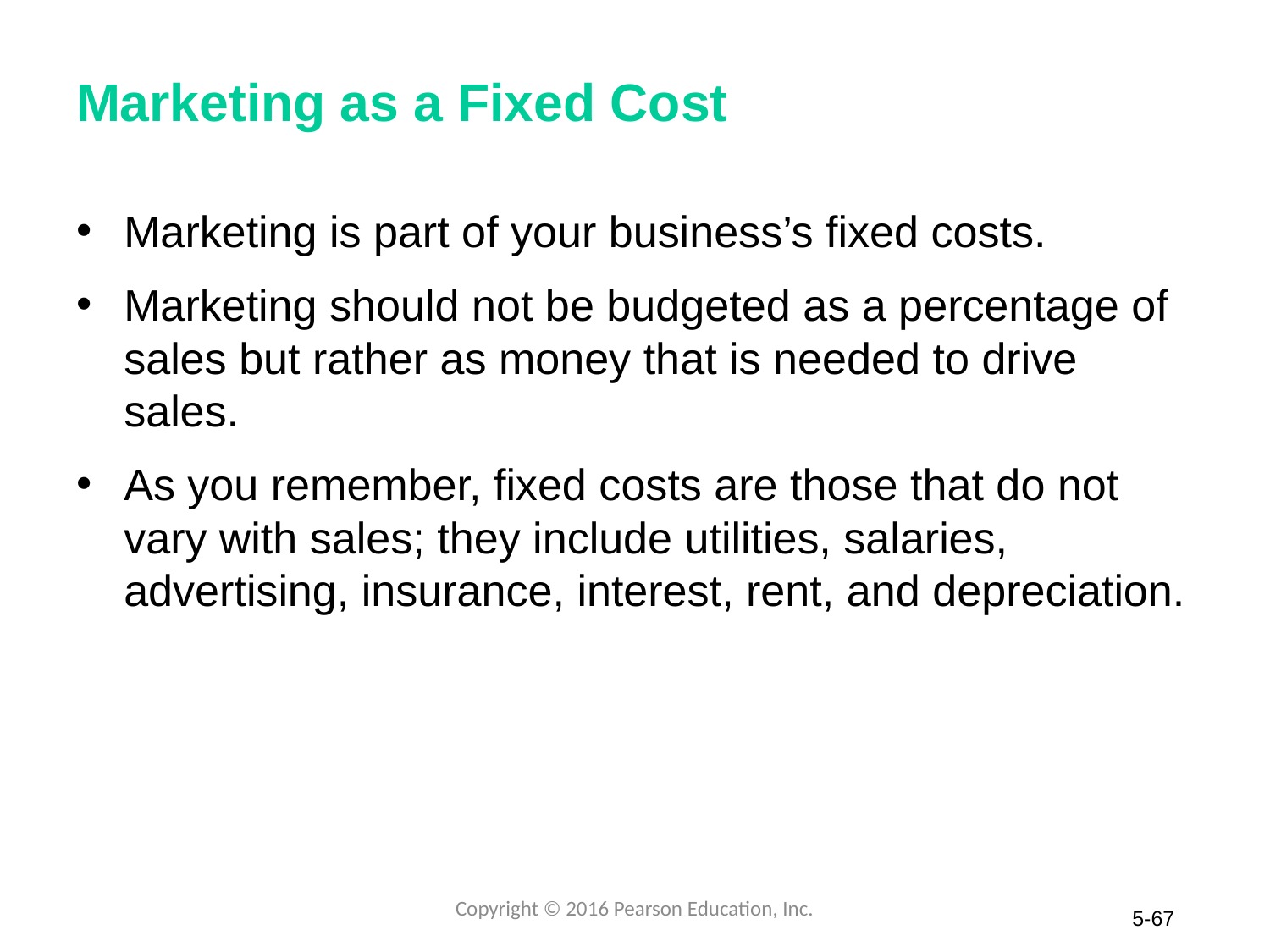

# Marketing as a Fixed Cost
Marketing is part of your business’s fixed costs.

Marketing should not be budgeted as a percentage of sales but rather as money that is needed to drive sales.

As you remember, fixed costs are those that do not vary with sales; they include utilities, salaries, advertising, insurance, interest, rent, and depreciation.
Copyright © 2016 Pearson Education, Inc.